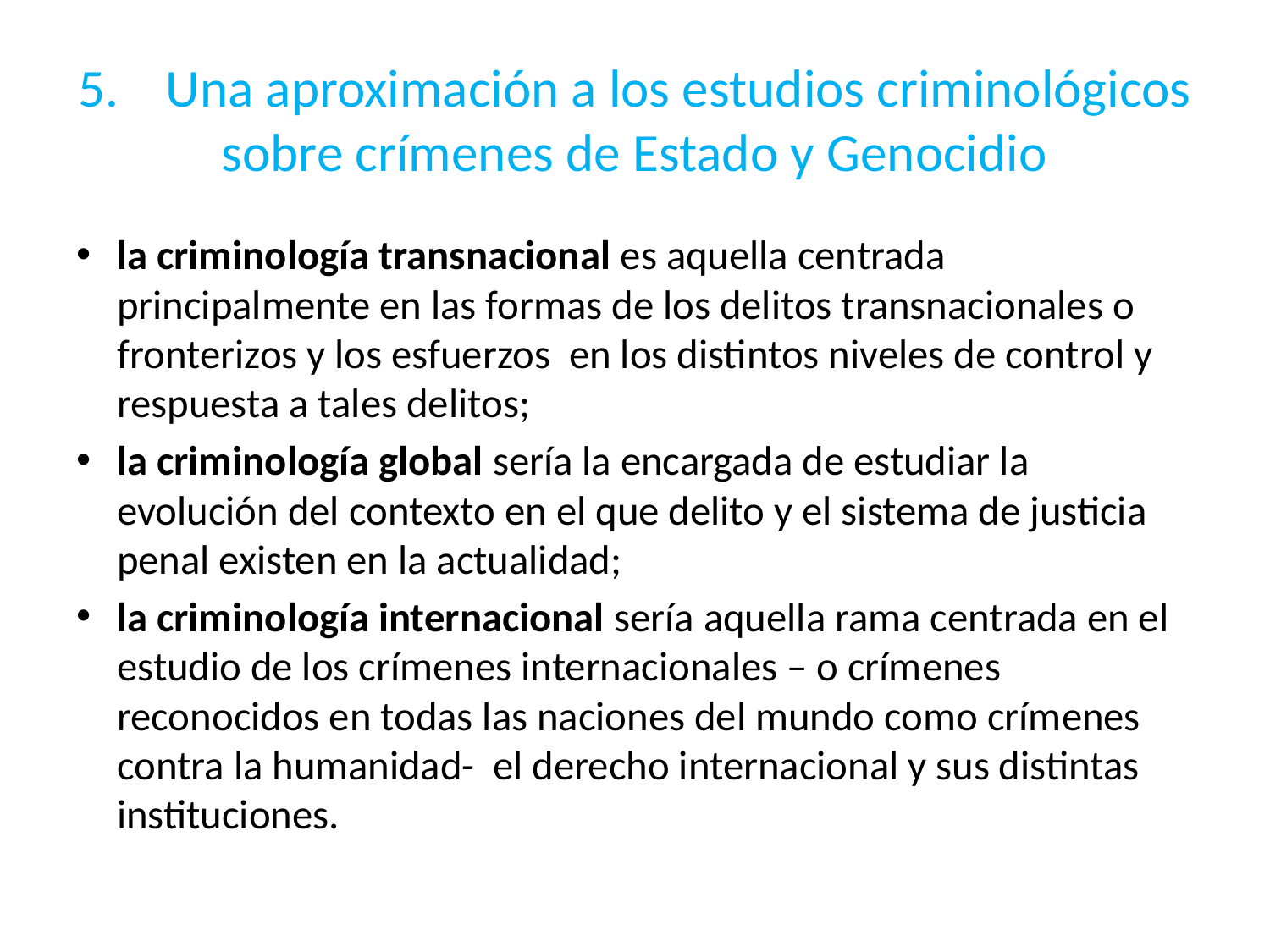

# 5.	Una aproximación a los estudios criminológicos sobre crímenes de Estado y Genocidio
la criminología transnacional es aquella centrada principalmente en las formas de los delitos transnacionales o fronterizos y los esfuerzos  en los distintos niveles de control y respuesta a tales delitos;
la criminología global sería la encargada de estudiar la evolución del contexto en el que delito y el sistema de justicia penal existen en la actualidad;
la criminología internacional sería aquella rama centrada en el estudio de los crímenes internacionales – o crímenes reconocidos en todas las naciones del mundo como crímenes contra la humanidad-  el derecho internacional y sus distintas instituciones.